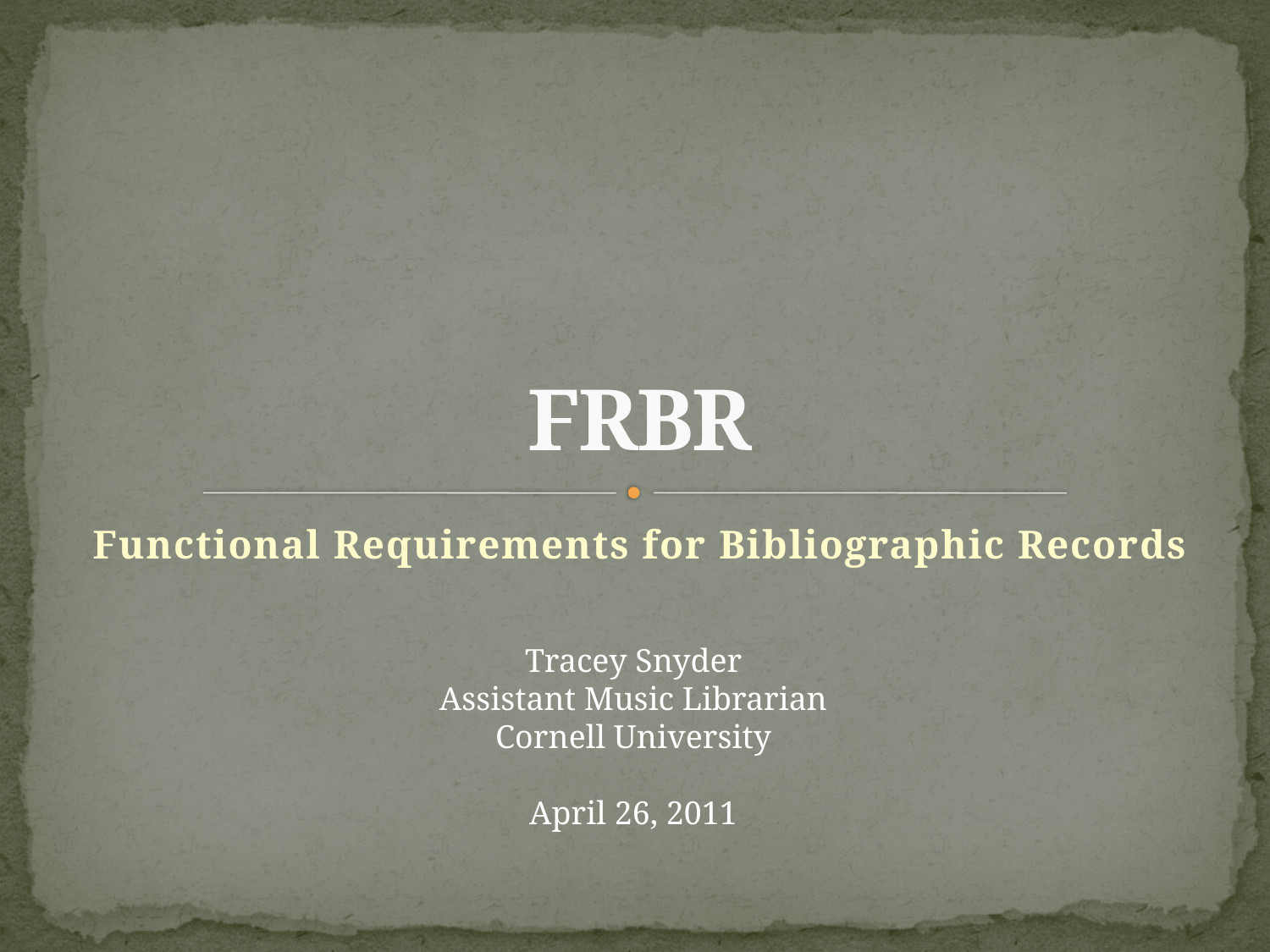

# FRBR
Functional Requirements for Bibliographic Records
Tracey Snyder
Assistant Music Librarian
Cornell University

April 26, 2011